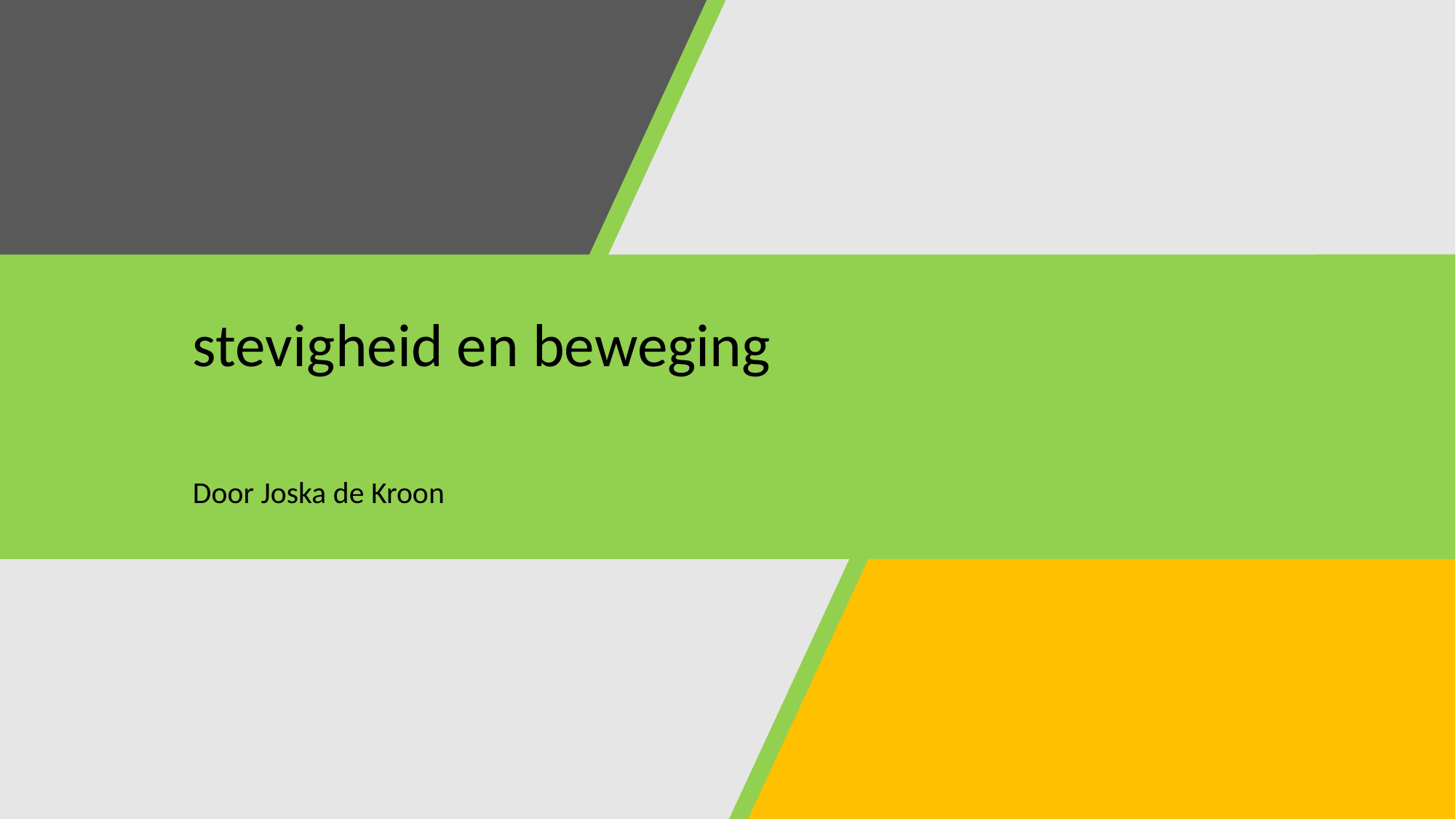

# stevigheid en beweging
Door Joska de Kroon